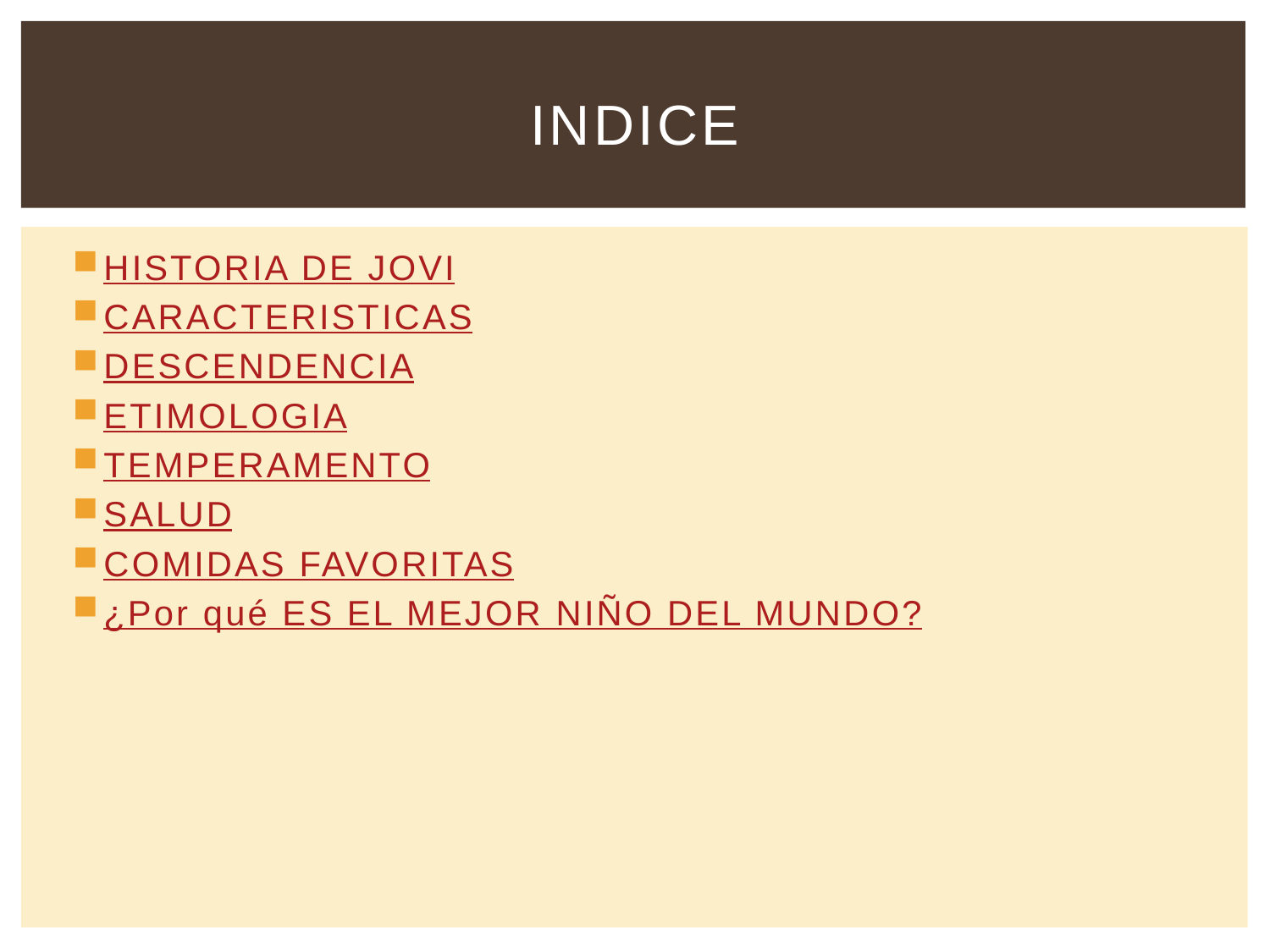

# INDICE
HISTORIA DE JOVI
CARACTERISTICAS
DESCENDENCIA
ETIMOLOGIA
TEMPERAMENTO
SALUD
COMIDAS FAVORITAS
¿Por qué ES EL MEJOR NIÑO DEL MUNDO?